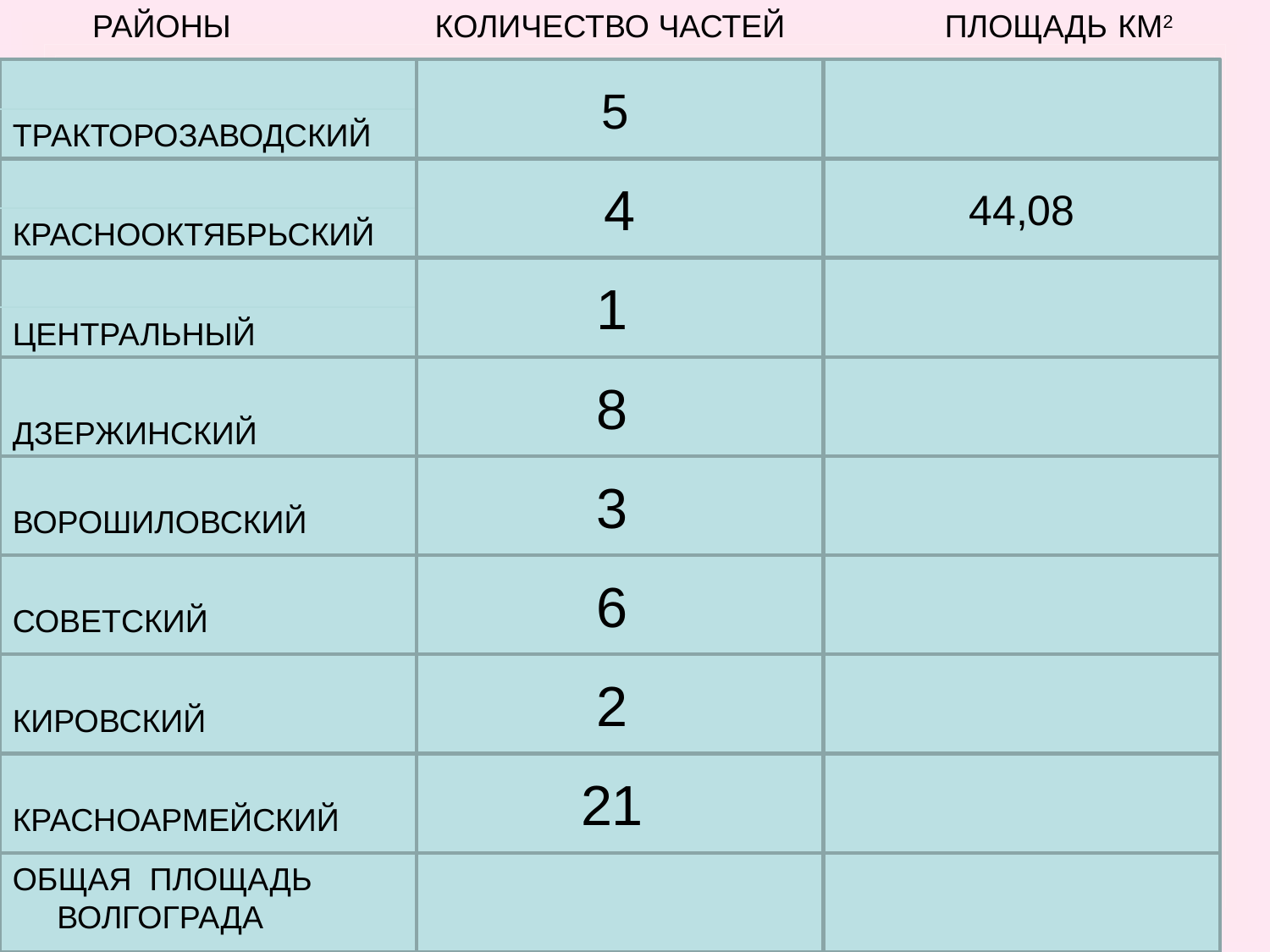

РАЙОНЫ                       КОЛИЧЕСТВО ЧАСТЕЙ                  ПЛОЩАДЬ КМ2
5

ТРАКТОРОЗАВОДСКИЙ
4
44,08

КРАСНООКТЯБРЬСКИЙ
1

ЦЕНТРАЛЬНЫЙ
8

ДЗЕРЖИНСКИЙ

3

ВОРОШИЛОВСКИЙ
6

СОВЕТСКИЙ
2

КИРОВСКИЙ

21

КРАСНОАРМЕЙСКИЙ

ОБЩАЯ  ПЛОЩАДЬ
     ВОЛГОГРАДА